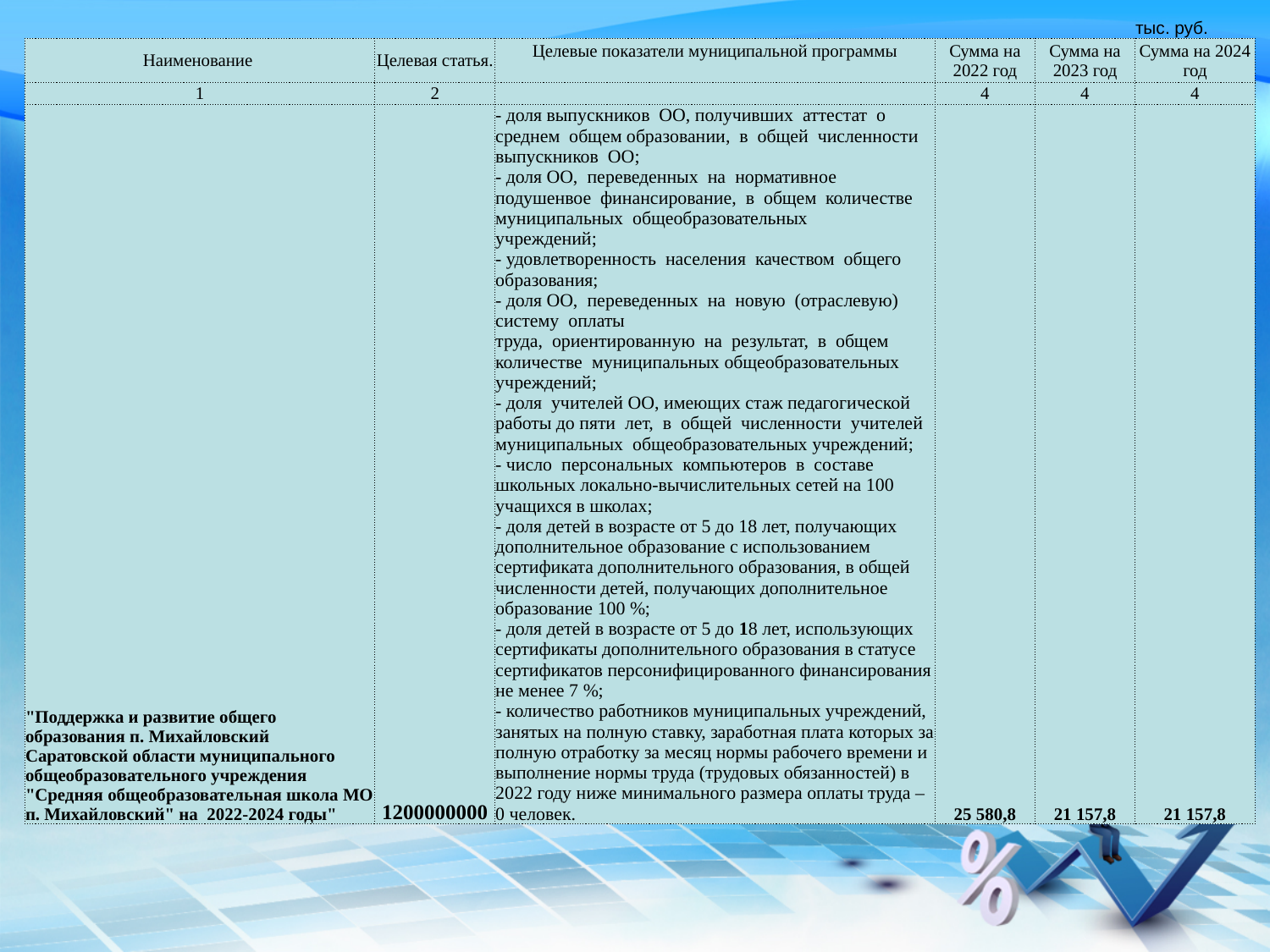

|  |  |  |  |  | тыс. руб. |
| --- | --- | --- | --- | --- | --- |
| Наименование | Целевая статья. | Целевые показатели муниципальной программы | Сумма на 2022 год | Сумма на 2023 год | Сумма на 2024 год |
| 1 | 2 |  | 4 | 4 | 4 |
| "Поддержка и развитие общего образования п. Михайловский Саратовской области муниципального общеобразовательного учреждения "Средняя общеобразовательная школа МО п. Михайловский" на 2022-2024 годы" | 1200000000 | - доля выпускников ОО, получивших аттестат о среднем общем образовании, в общей численности выпускников ОО; - доля ОО, переведенных на нормативное подушенвое финансирование, в общем количестве муниципальных общеобразовательных учреждений; - удовлетворенность населения качеством общего образования; - доля ОО, переведенных на новую (отраслевую) систему оплаты труда, ориентированную на результат, в общем количестве муниципальных общеобразовательных учреждений; - доля учителей ОО, имеющих стаж педагогической работы до пяти лет, в общей численности учителей муниципальных общеобразовательных учреждений; - число персональных компьютеров в составе школьных локально-вычислительных сетей на 100 учащихся в школах; - доля детей в возрасте от 5 до 18 лет, получающих дополнительное образование с использованием сертификата дополнительного образования, в общей численности детей, получающих дополнительное образование 100 %; - доля детей в возрасте от 5 до 18 лет, использующих сертификаты дополнительного образования в статусе сертификатов персонифицированного финансирования не менее 7 %; - количество работников муниципальных учреждений, занятых на полную ставку, заработная плата которых за полную отработку за месяц нормы рабочего времени и выполнение нормы труда (трудовых обязанностей) в 2022 году ниже минимального размера оплаты труда – 0 человек. | 25 580,8 | 21 157,8 | 21 157,8 |